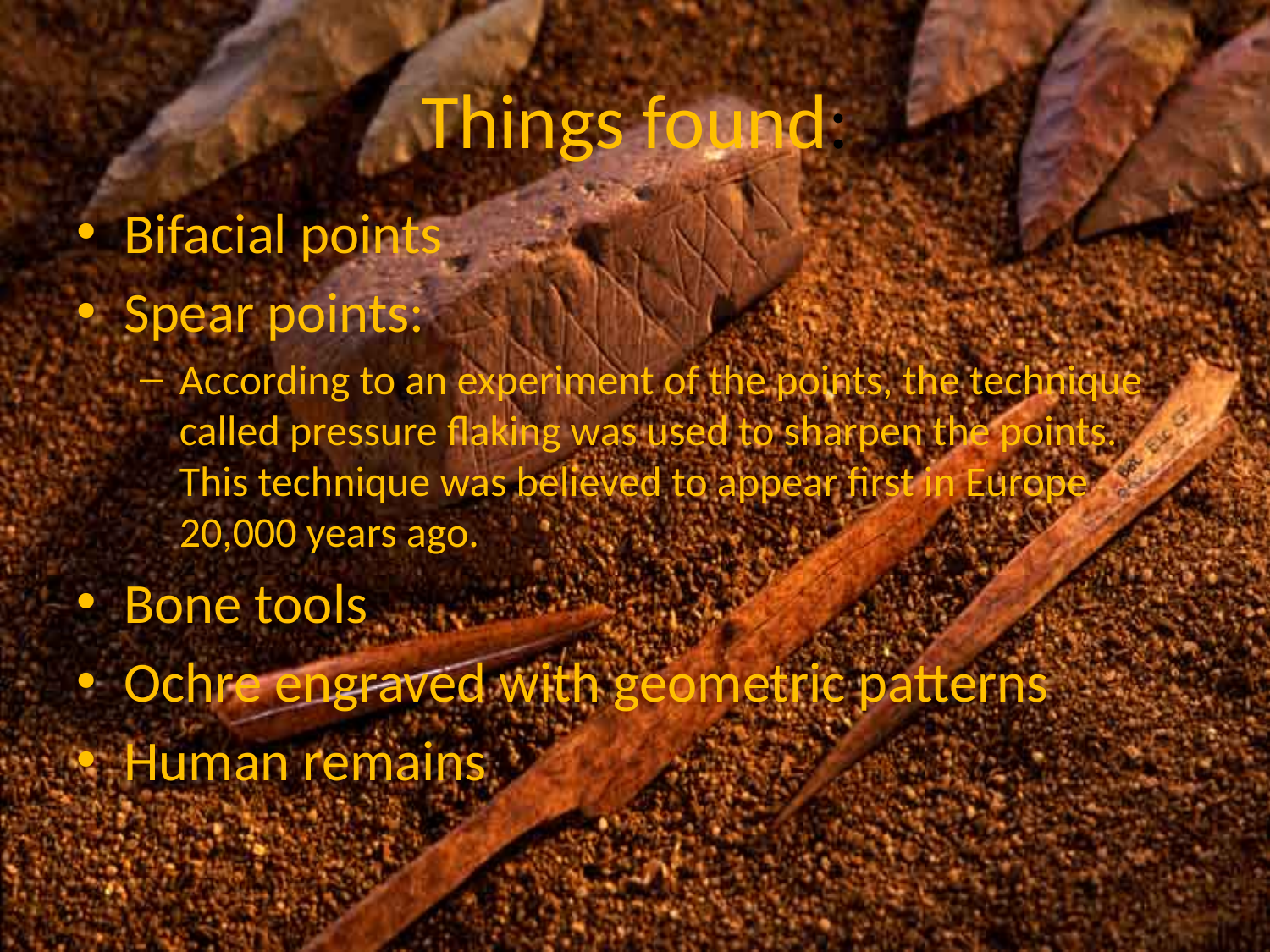

# Things found:
Bifacial points
Spear points:
According to an experiment of the points, the technique called pressure flaking was used to sharpen the points. This technique was believed to appear first in Europe 20,000 years ago.
Bone tools
Ochre engraved with geometric patterns
Human remains